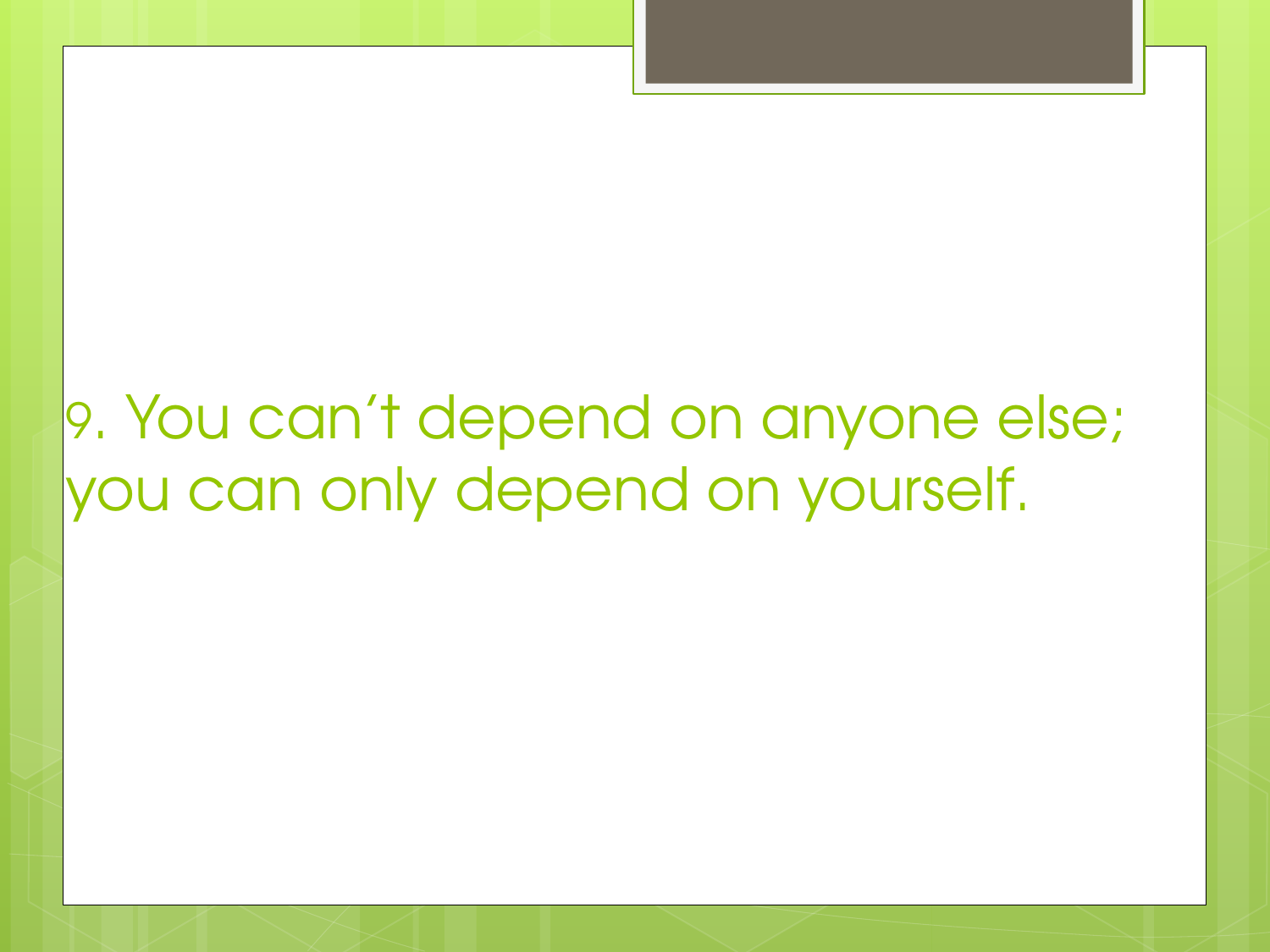

# 9. You can’t depend on anyone else; you can only depend on yourself.